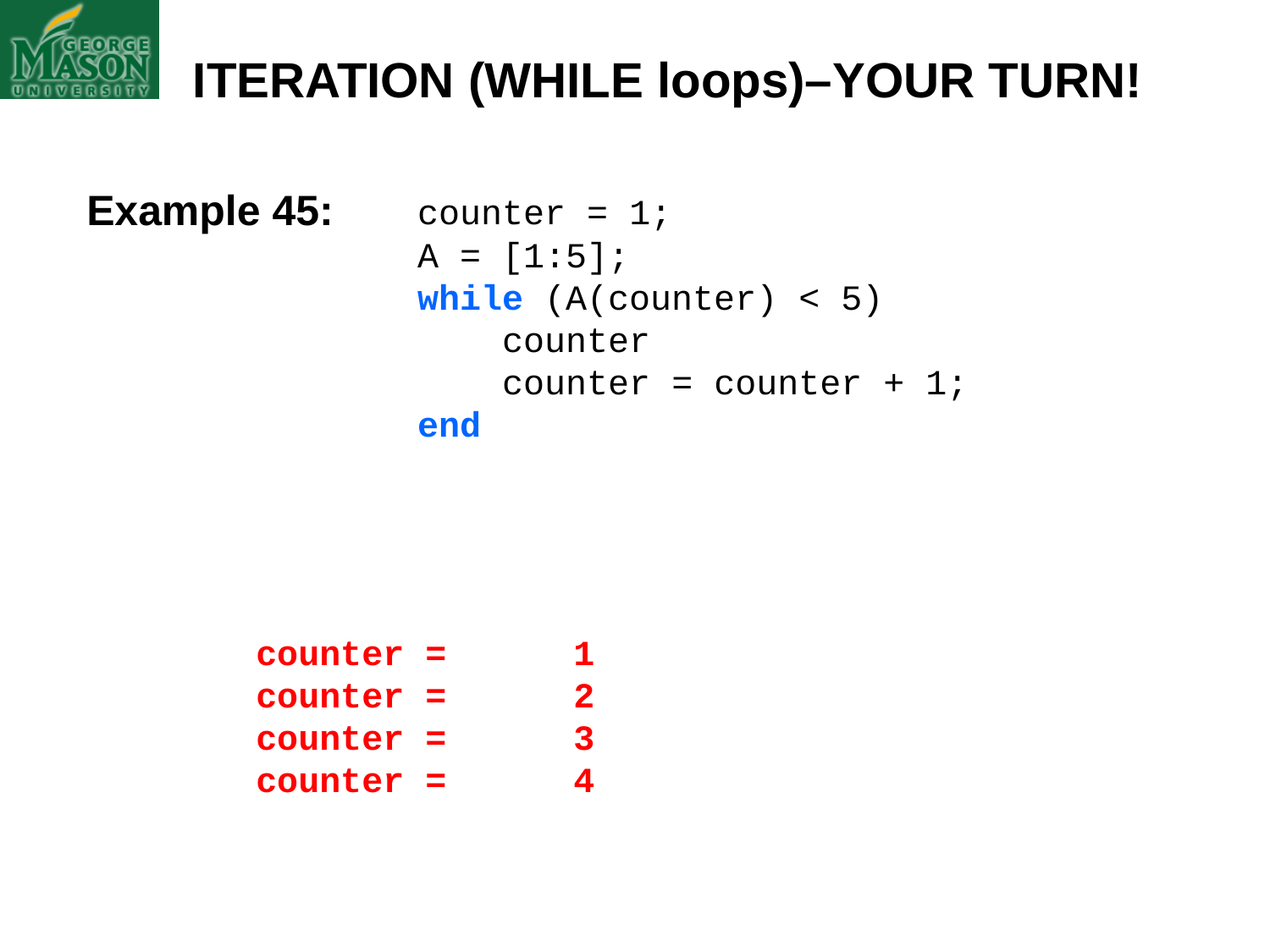

ITERATION (WHILE loops)–YOUR TURN!
Example 45:
counter = 1;
A = [1:5];
while (A(counter) < 5)
    counter
    counter = counter + 1;
end
counter =      1
counter =      2
counter =      3
counter =      4